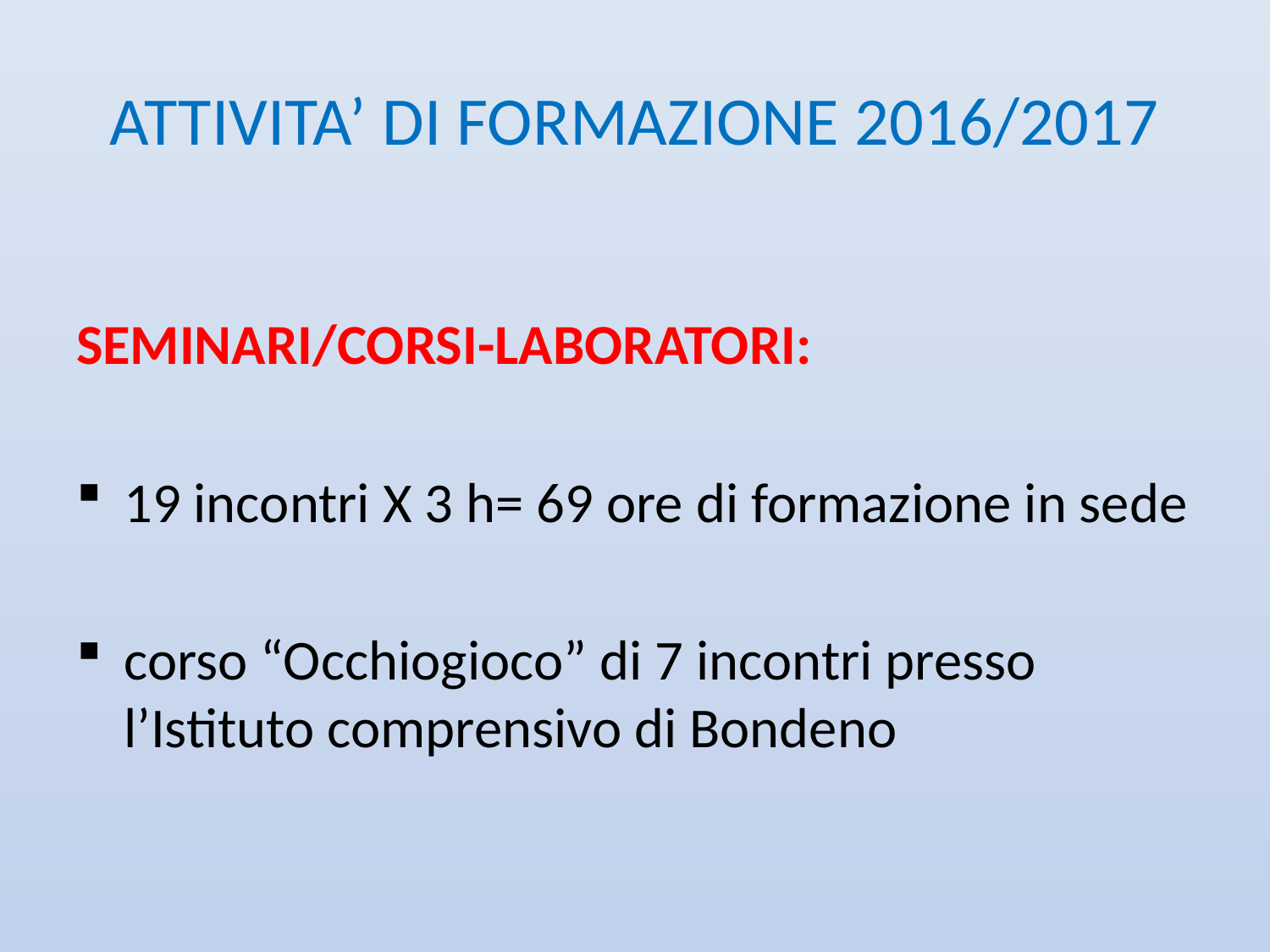

# ATTIVITA’ DI FORMAZIONE 2016/2017

SEMINARI/CORSI-LABORATORI:

19 incontri X 3 h= 69 ore di formazione in sede

corso “Occhiogioco” di 7 incontri presso l’Istituto comprensivo di Bondeno